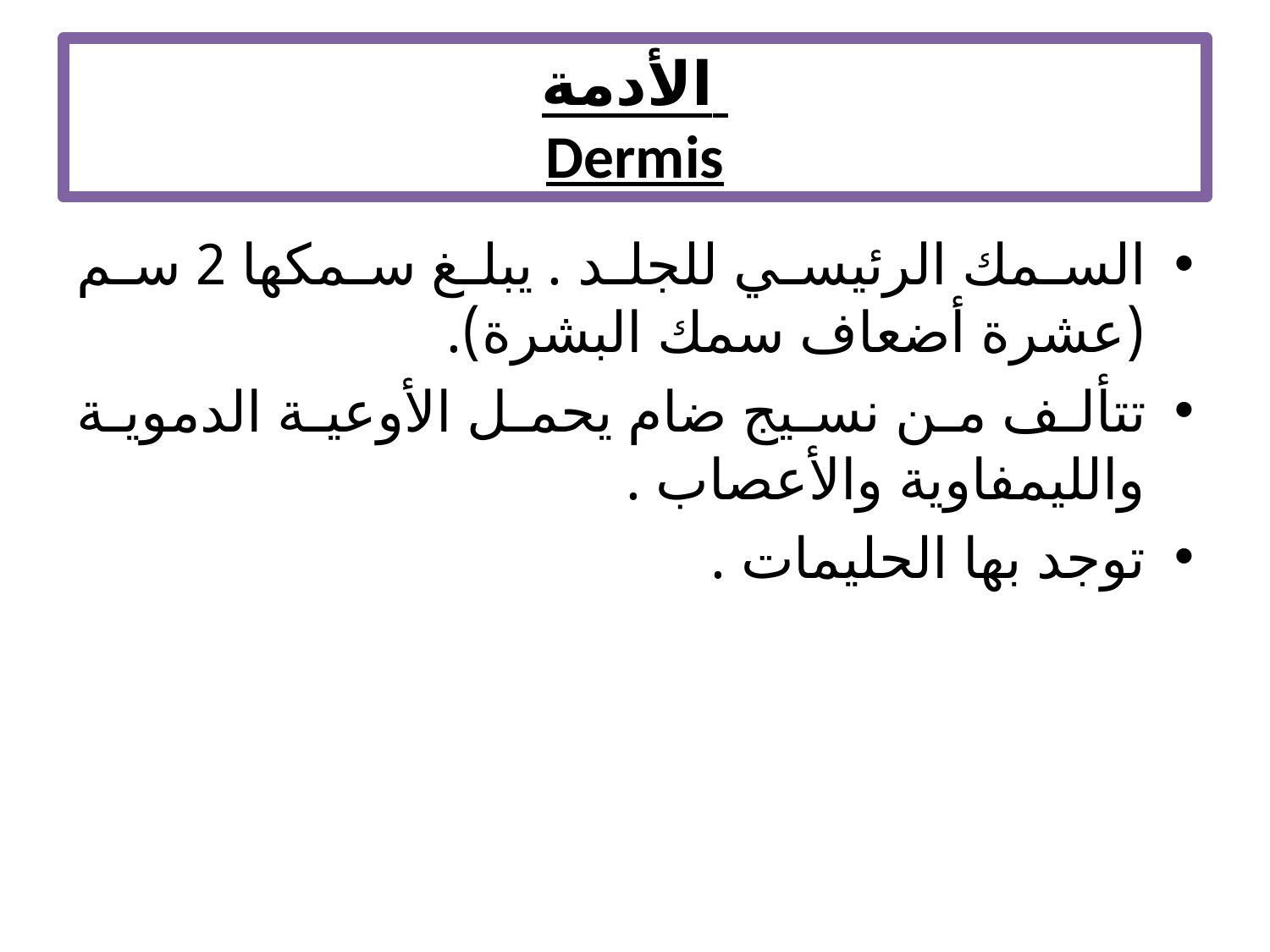

# الأدمة Dermis
السمك الرئيسي للجلد . يبلغ سمكها 2 سم (عشرة أضعاف سمك البشرة).
تتألف من نسيج ضام يحمل الأوعية الدموية والليمفاوية والأعصاب .
توجد بها الحليمات .